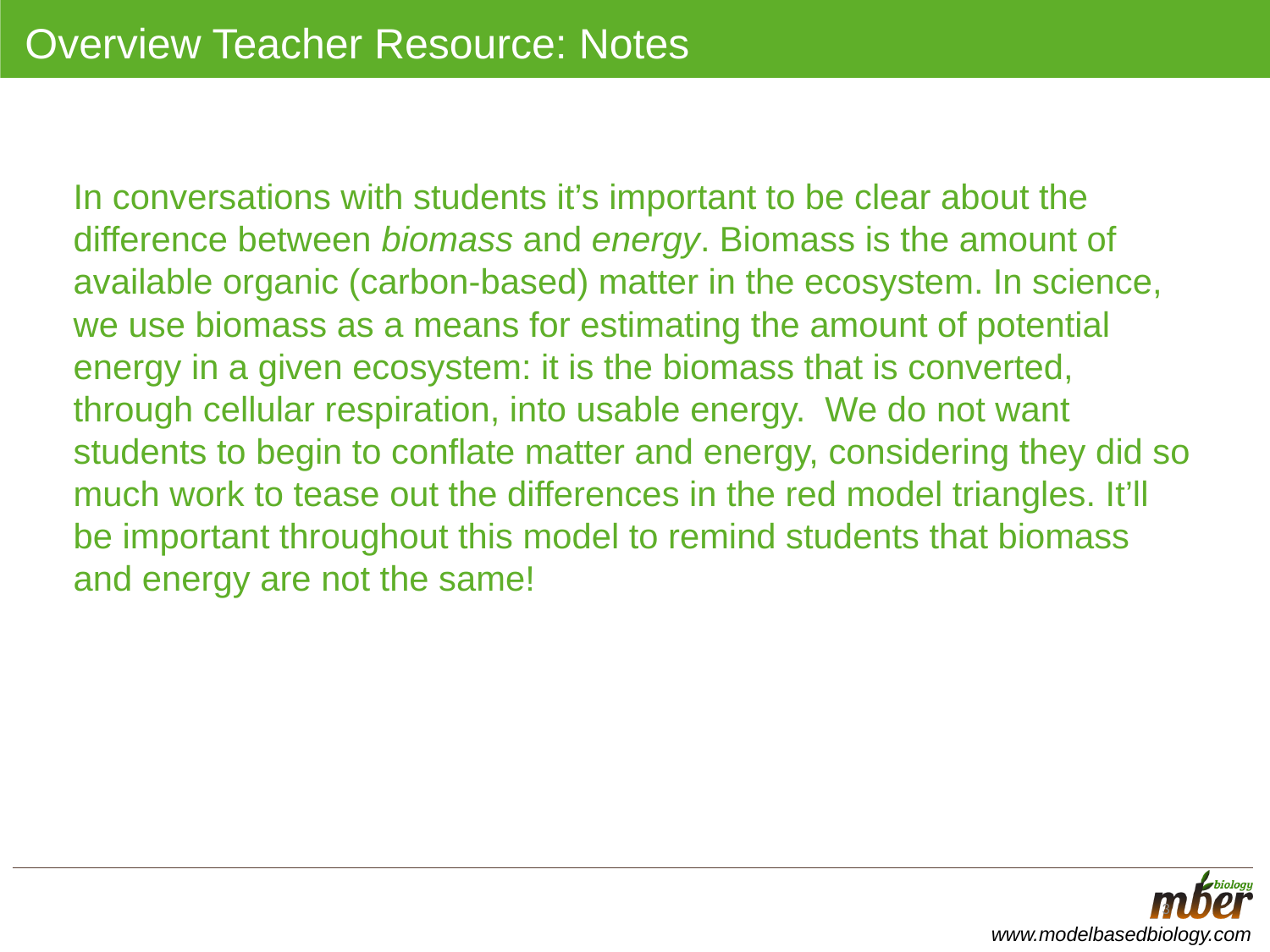

# Overview Teacher Resource: Notes

In conversations with students it’s important to be clear about the difference between biomass and energy. Biomass is the amount of available organic (carbon-based) matter in the ecosystem. In science, we use biomass as a means for estimating the amount of potential energy in a given ecosystem: it is the biomass that is converted, through cellular respiration, into usable energy.  We do not want students to begin to conflate matter and energy, considering they did so much work to tease out the differences in the red model triangles. It’ll be important throughout this model to remind students that biomass and energy are not the same!
3